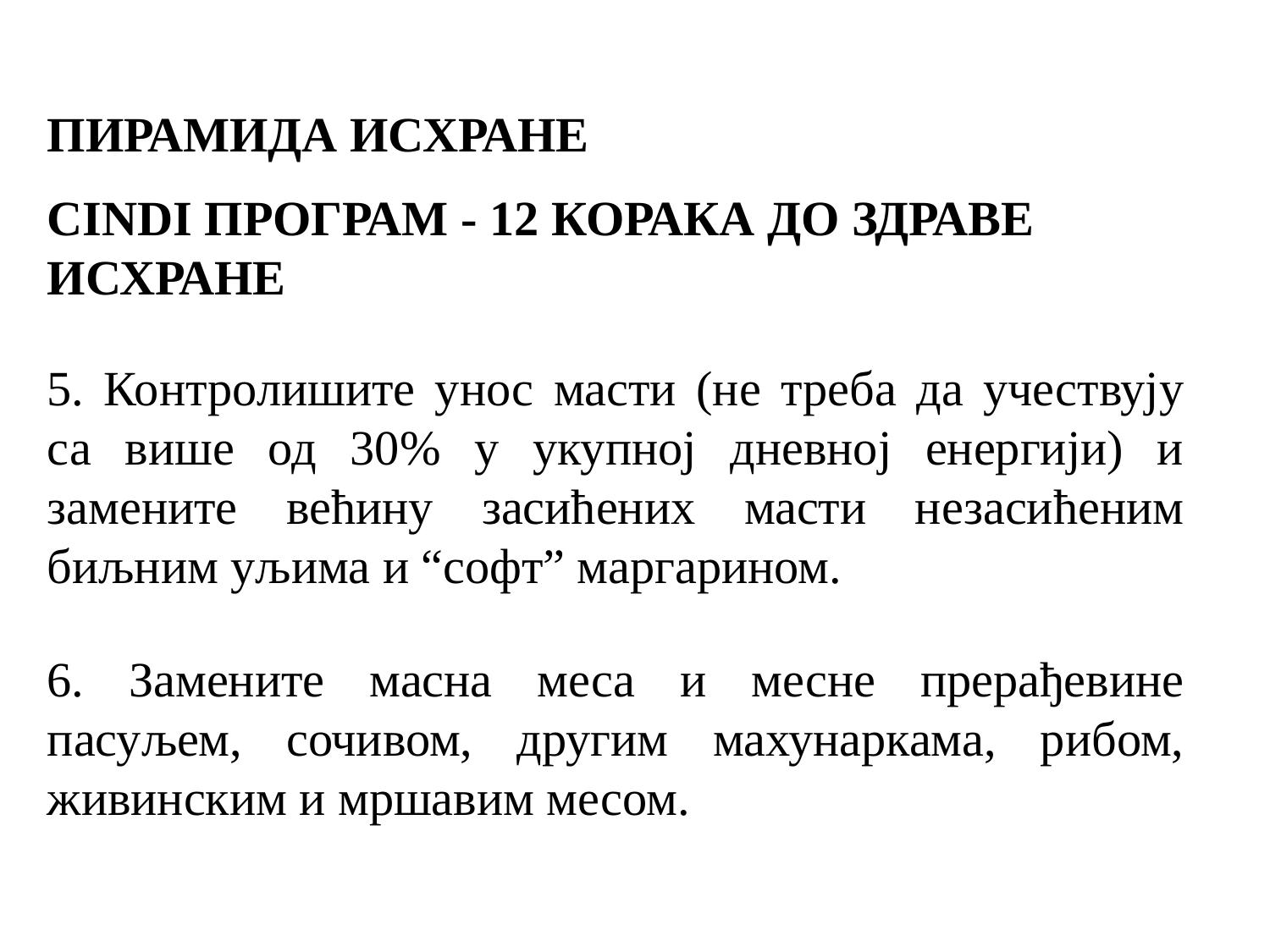

ПИРАМИДА ИСХРАНЕ
CINDI ПРОГРАМ - 12 КОРАКА ДО ЗДРАВЕ ИСХРАНЕ

5. Контролишите унос масти (не треба да учествују са више од 30% у укупној дневној енергији) и замените већину засићених масти незасићеним биљним уљима и “софт” маргарином.

6. Замените масна меса и месне прерађевине пасуљем, сочивом, другим махунаркама, рибом, живинским и мршавим месом.